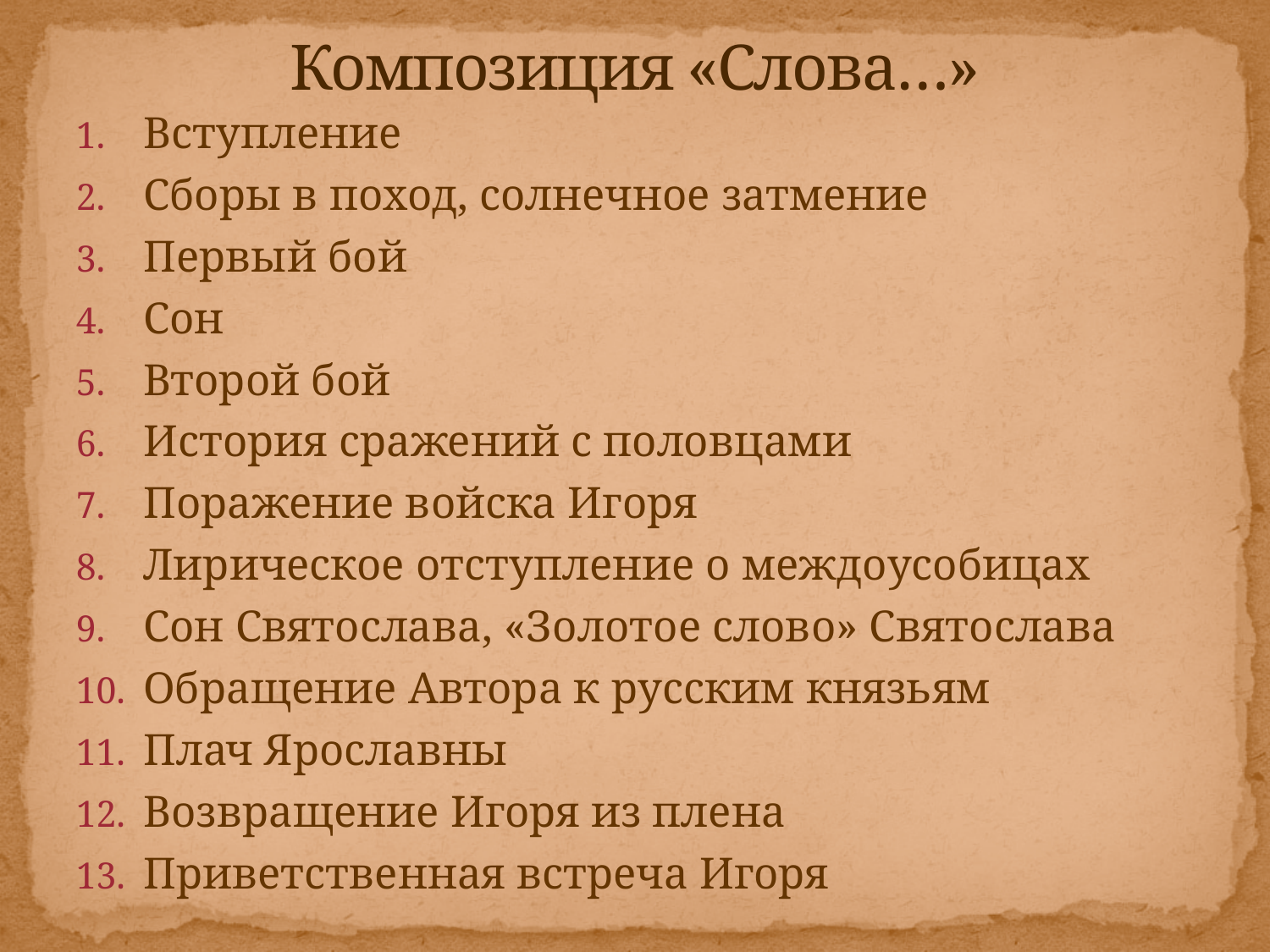

# Композиция «Слова…»
Вступление
Сборы в поход, солнечное затмение
Первый бой
Сон
Второй бой
История сражений с половцами
Поражение войска Игоря
Лирическое отступление о междоусобицах
Сон Святослава, «Золотое слово» Святослава
Обращение Автора к русским князьям
Плач Ярославны
Возвращение Игоря из плена
Приветственная встреча Игоря